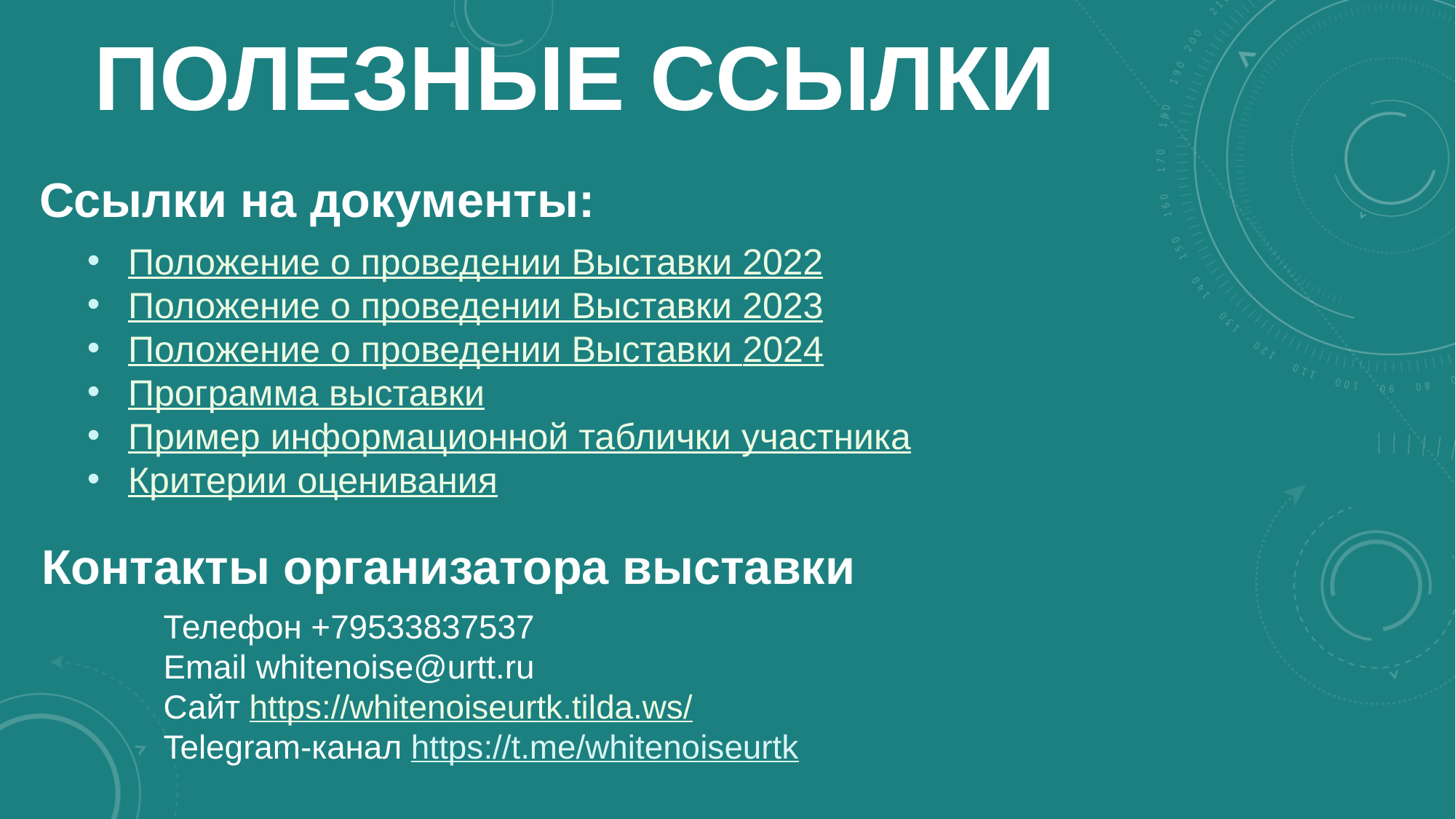

# ПОЛЕЗНЫЕ ССЫЛКИ
Ссылки на документы:
Положение о проведении Выставки 2022
Положение о проведении Выставки 2023
Положение о проведении Выставки 2024
Программа выставки
Пример информационной таблички участника
Критерии оценивания
Контакты организатора выставки
Телефон +79533837537
Email whitenoise@urtt.ru
Сайт https://whitenoiseurtk.tilda.ws/
Telegram-канал https://t.me/whitenoiseurtk